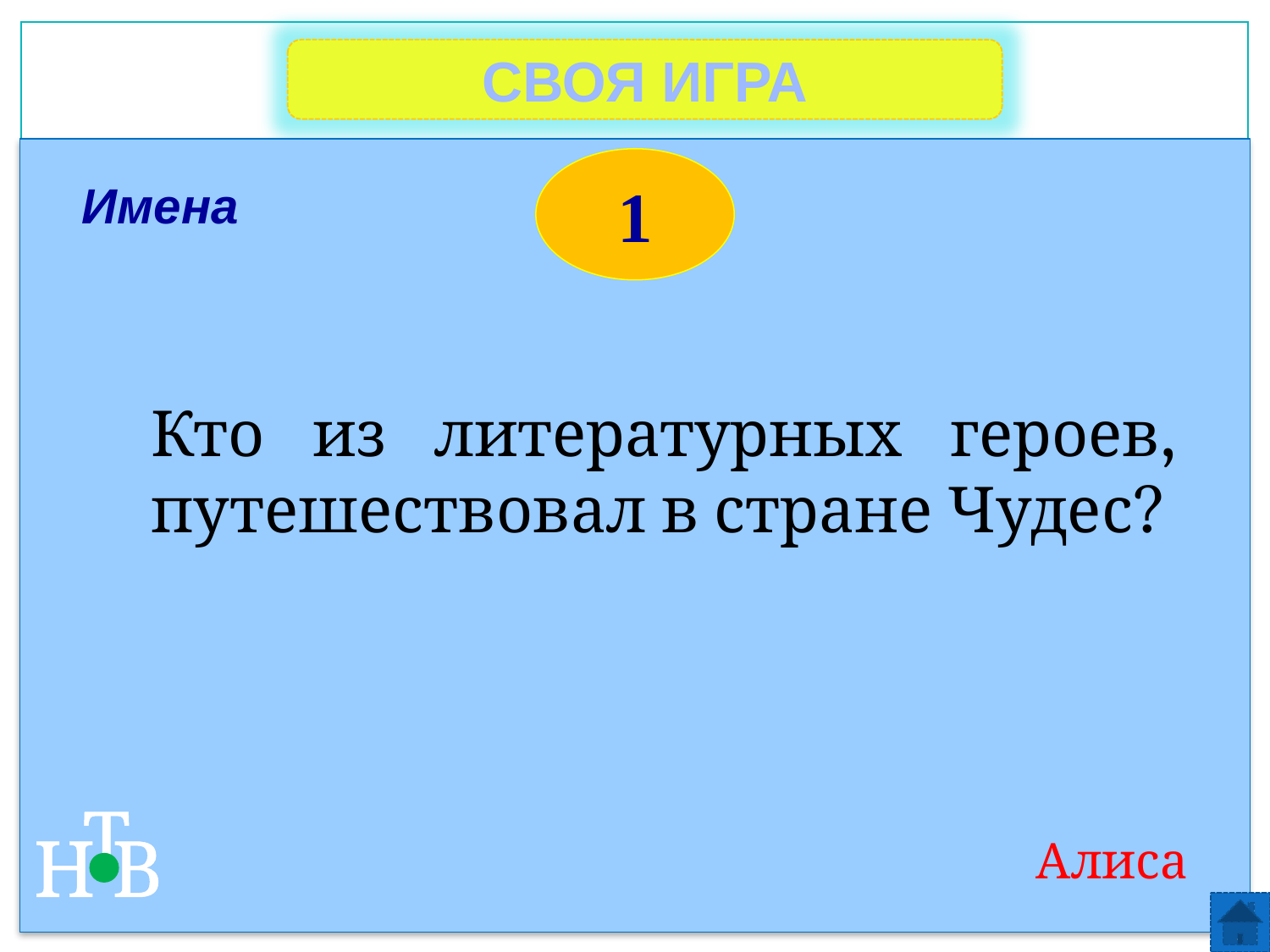

СВОЯ ИГРА

1
Имена
Кто из литературных героев, путешествовал в стране Чудес?
Т
Н
В
Алиса